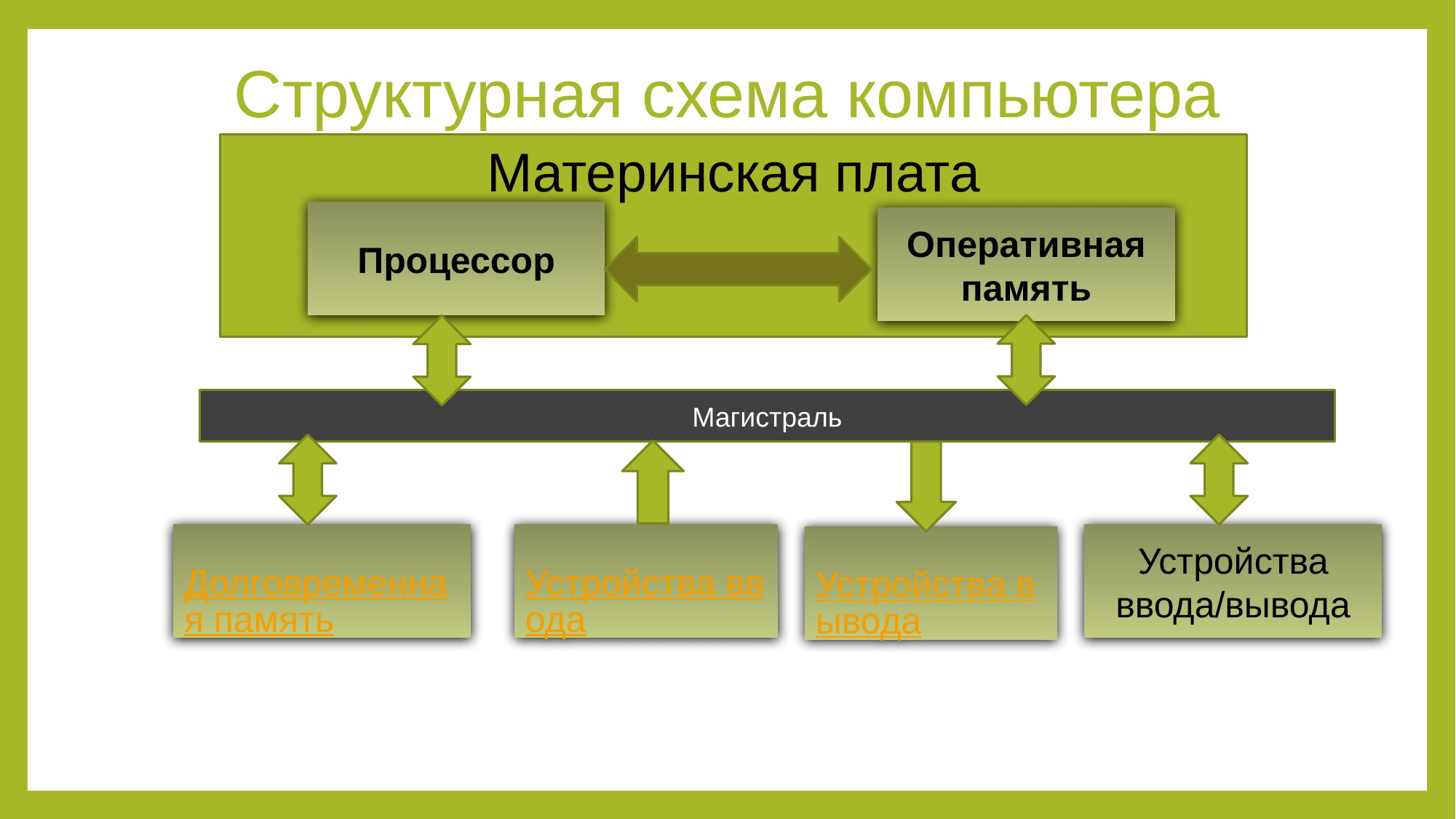

# Структурная схема компьютера
Материнская плата

Процессор
Оперативная память

Магистраль

Устройства ввода
Устройства ввода/вывода
Долговременная память
Устройства вывода